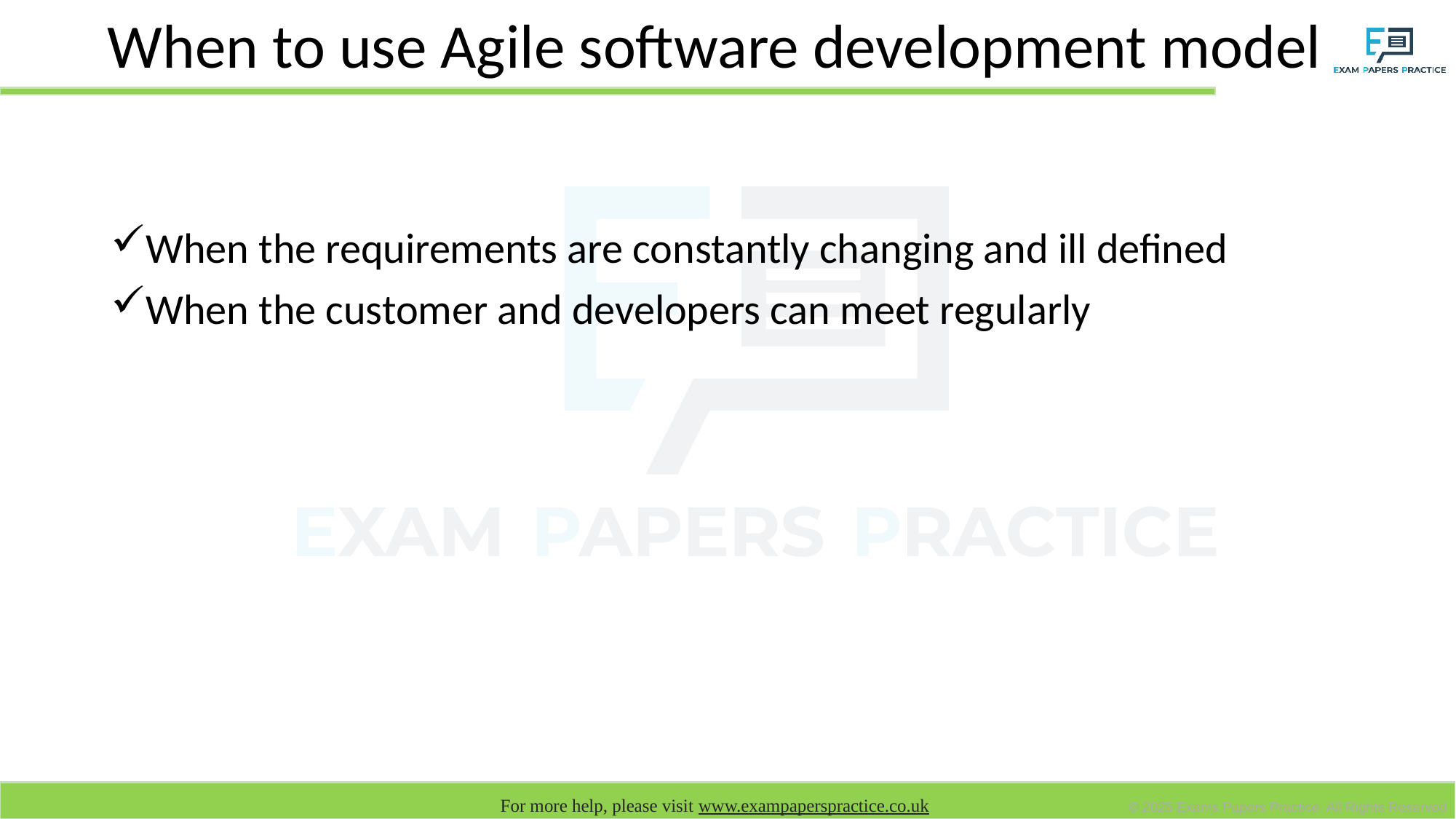

# When to use Agile software development model
When the requirements are constantly changing and ill defined
When the customer and developers can meet regularly